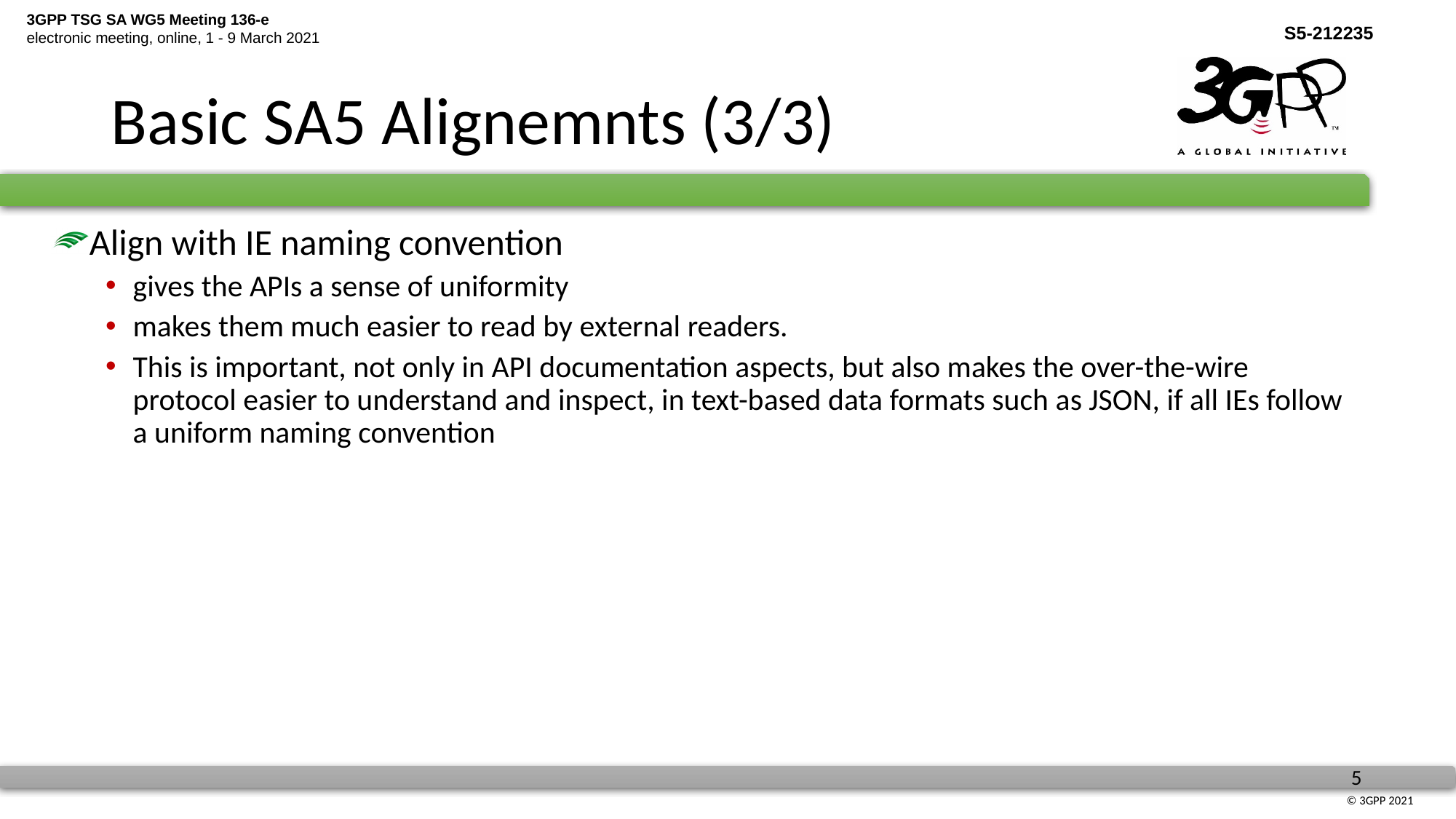

# Basic SA5 Alignemnts (3/3)
Align with IE naming convention
gives the APIs a sense of uniformity
makes them much easier to read by external readers.
This is important, not only in API documentation aspects, but also makes the over-the-wire protocol easier to understand and inspect, in text-based data formats such as JSON, if all IEs follow a uniform naming convention